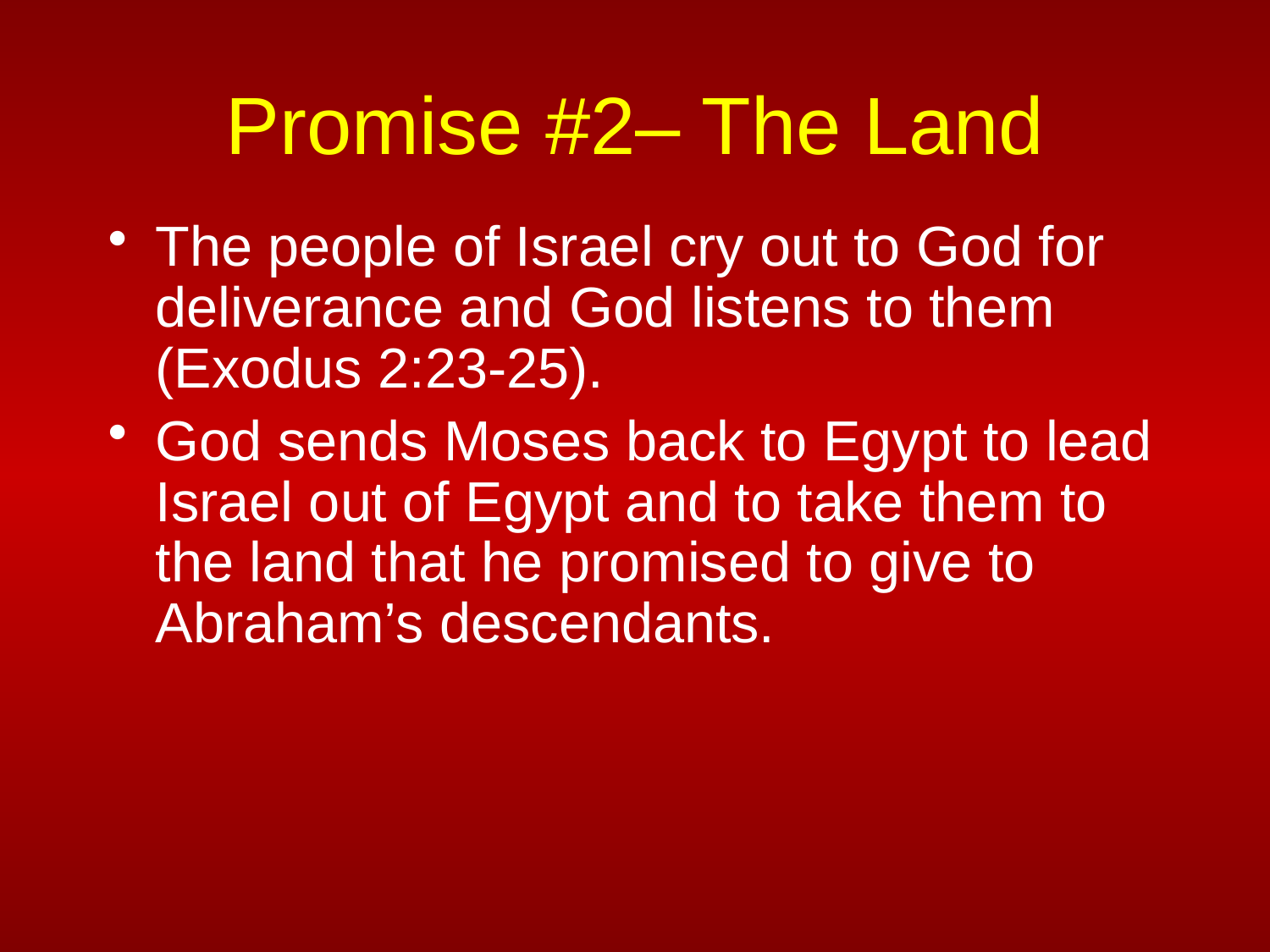

# Promise #2– The Land
The people of Israel cry out to God for deliverance and God listens to them (Exodus 2:23-25).
God sends Moses back to Egypt to lead Israel out of Egypt and to take them to the land that he promised to give to Abraham’s descendants.